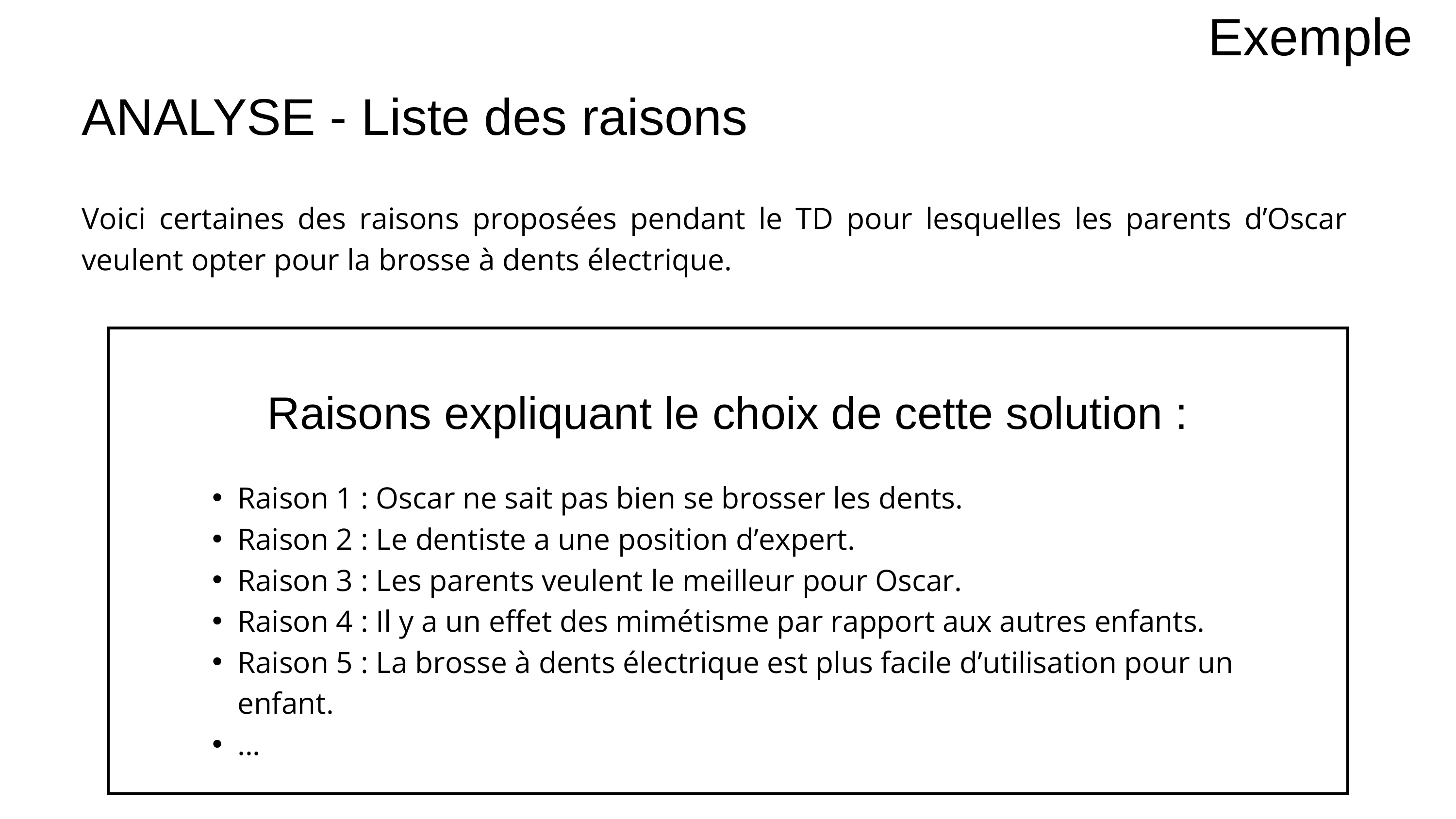

Exemple
ANALYSE - Liste des raisons
Voici certaines des raisons proposées pendant le TD pour lesquelles les parents d’Oscar veulent opter pour la brosse à dents électrique.

Raisons expliquant le choix de cette solution :

Raison 1 : Oscar ne sait pas bien se brosser les dents.
Raison 2 : Le dentiste a une position d’expert.
Raison 3 : Les parents veulent le meilleur pour Oscar.
Raison 4 : Il y a un effet des mimétisme par rapport aux autres enfants.
Raison 5 : La brosse à dents électrique est plus facile d’utilisation pour un enfant.
...